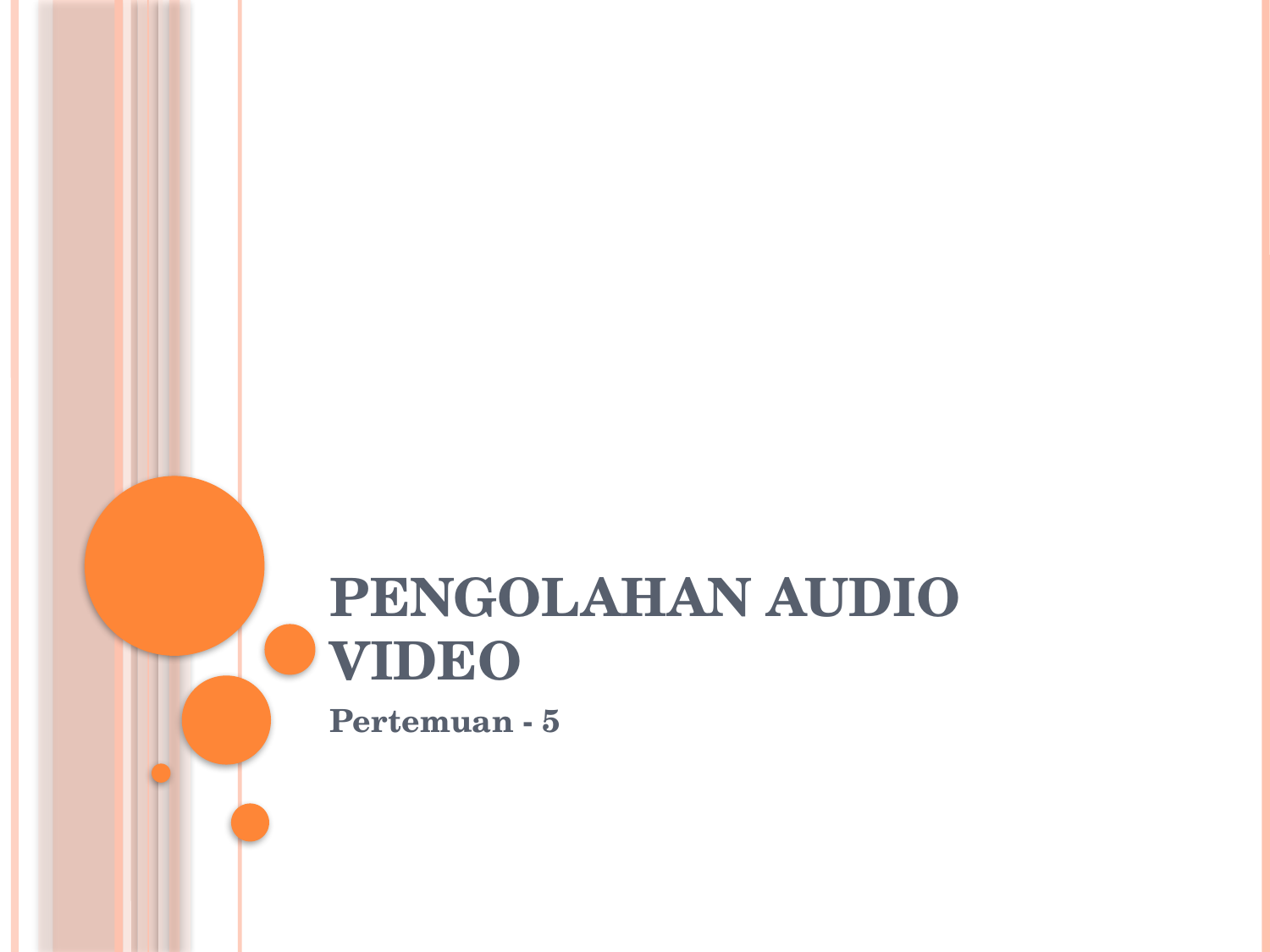

# Pengolahan audio video
Pertemuan - 5